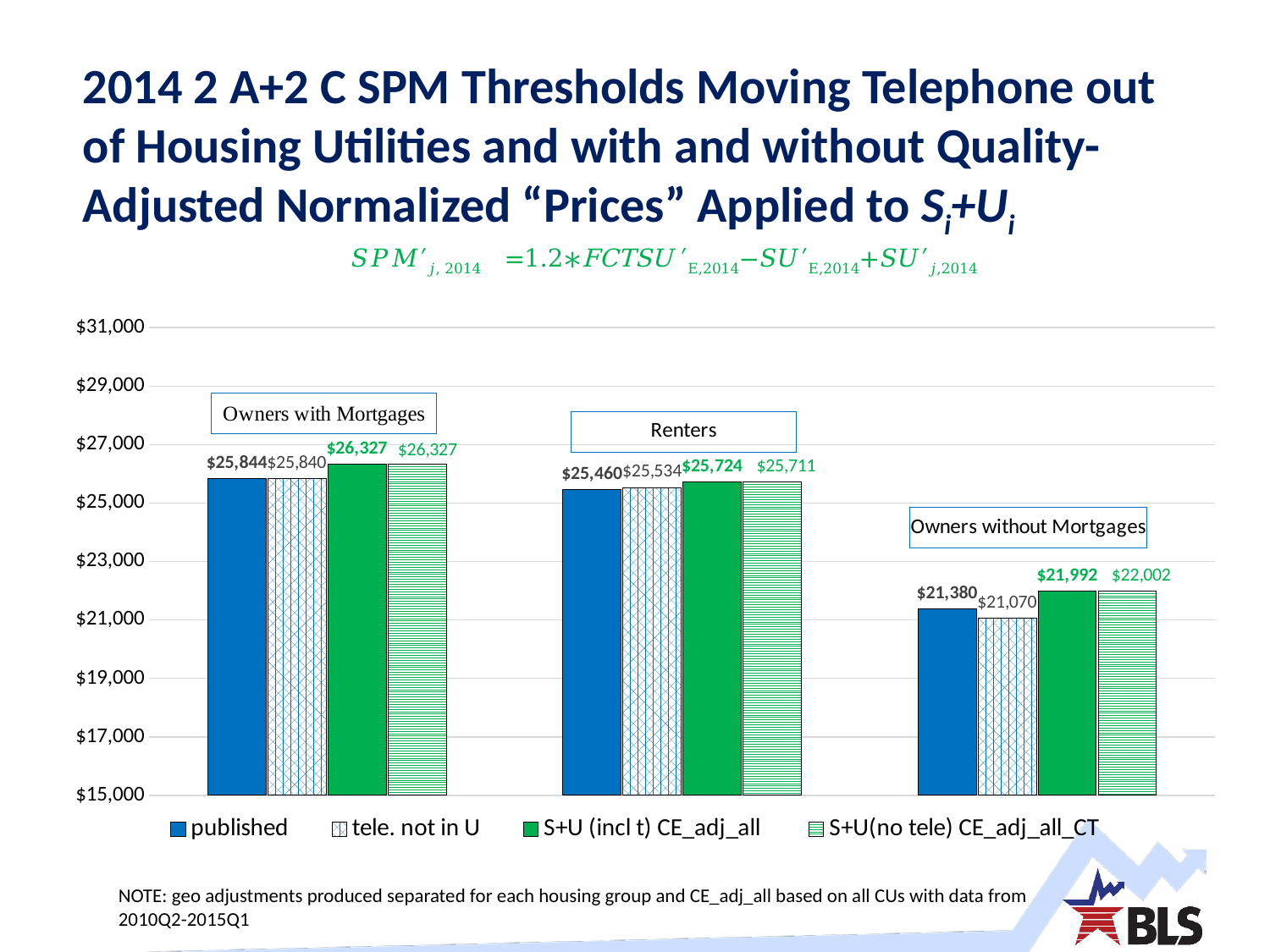

# 2014 2 A+2 C SPM Thresholds Moving Telephone out of Housing Utilities and with and without Quality-Adjusted Normalized “Prices” Applied to Si+Ui
𝑆𝑃𝑀′𝑗, 2014   =1.2∗FCTSU ′E,2014−𝑆𝑈′E,2014+𝑆𝑈′𝑗,2014

### Chart

| Category | published | tele. not in U | S+U (incl t) CE_adj_all  | S+U(no tele) CE_adj_all_CT |
|---|---|---|---|---|
| Owners with mortgages | 25844.4553317169 | 25839.6858638578 | 26327.2212770902 | 26327.3043794598 |
| Renters | 25459.5705326748 | 25534.1689349566 | 25723.7428075826 | 25710.8519337443 |
| Owners without mortgages | 21380.3064553977 | 21070.2813978355 | 21991.8819622334 | 22001.9677693614 |
NOTE: geo adjustments produced separated for each housing group and CE_adj_all based on all CUs with data from 2010Q2-2015Q1
31  — U.S. BUREAU OF LABOR STATISTICS • bls.gov